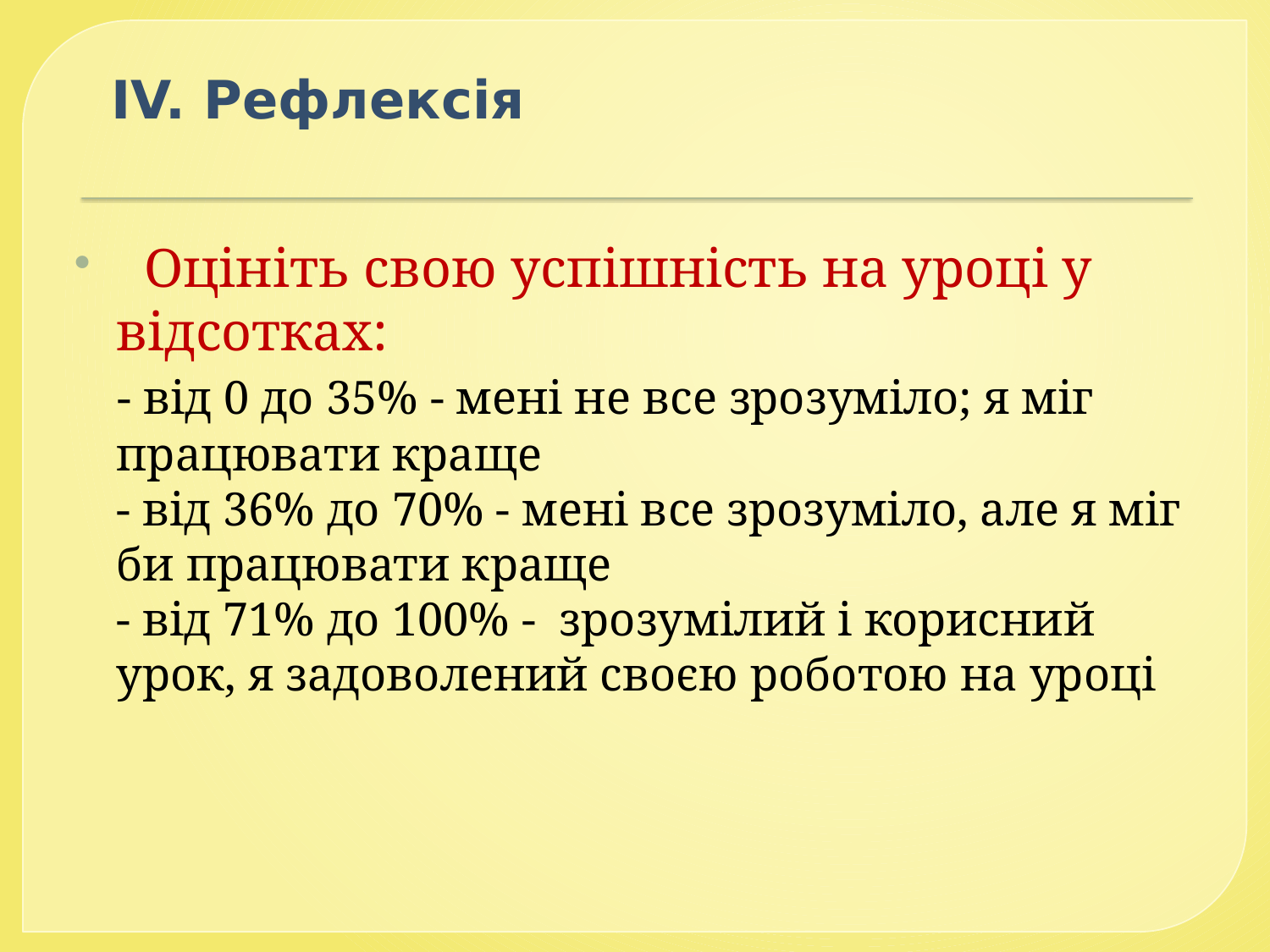

IV. Рефлексія
  Оцініть свою успішність на уроці у відсотках:
   - від 0 до 35% - мені не все зрозуміло; я міг працювати краще
- від 36% до 70% - мені все зрозуміло, але я міг би працювати краще
- від 71% до 100% -  зрозумілий і корисний урок, я задоволений своєю роботою на уроці